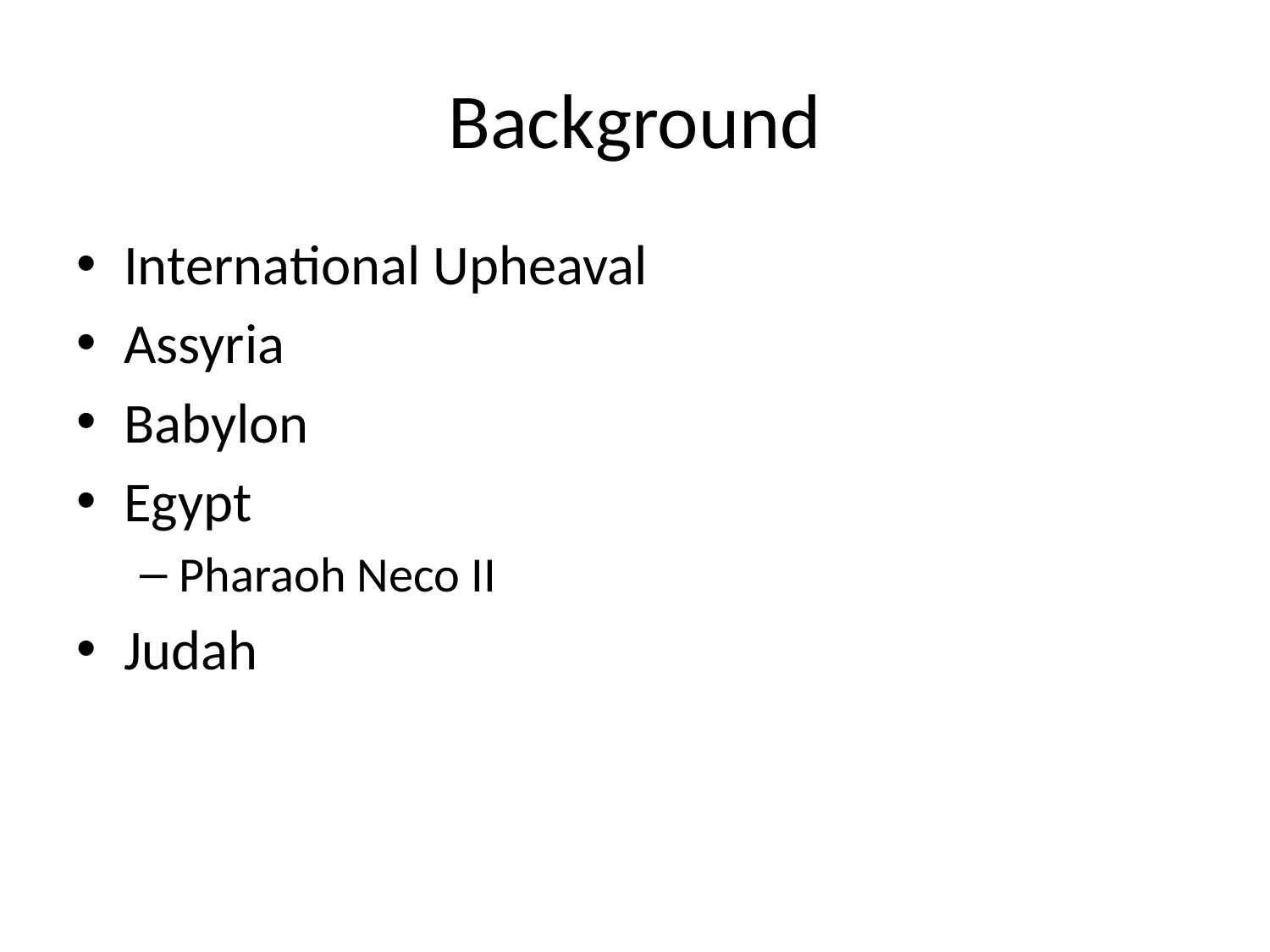

# Background
International Upheaval
Assyria
Babylon
Egypt
Pharaoh Neco II
Judah